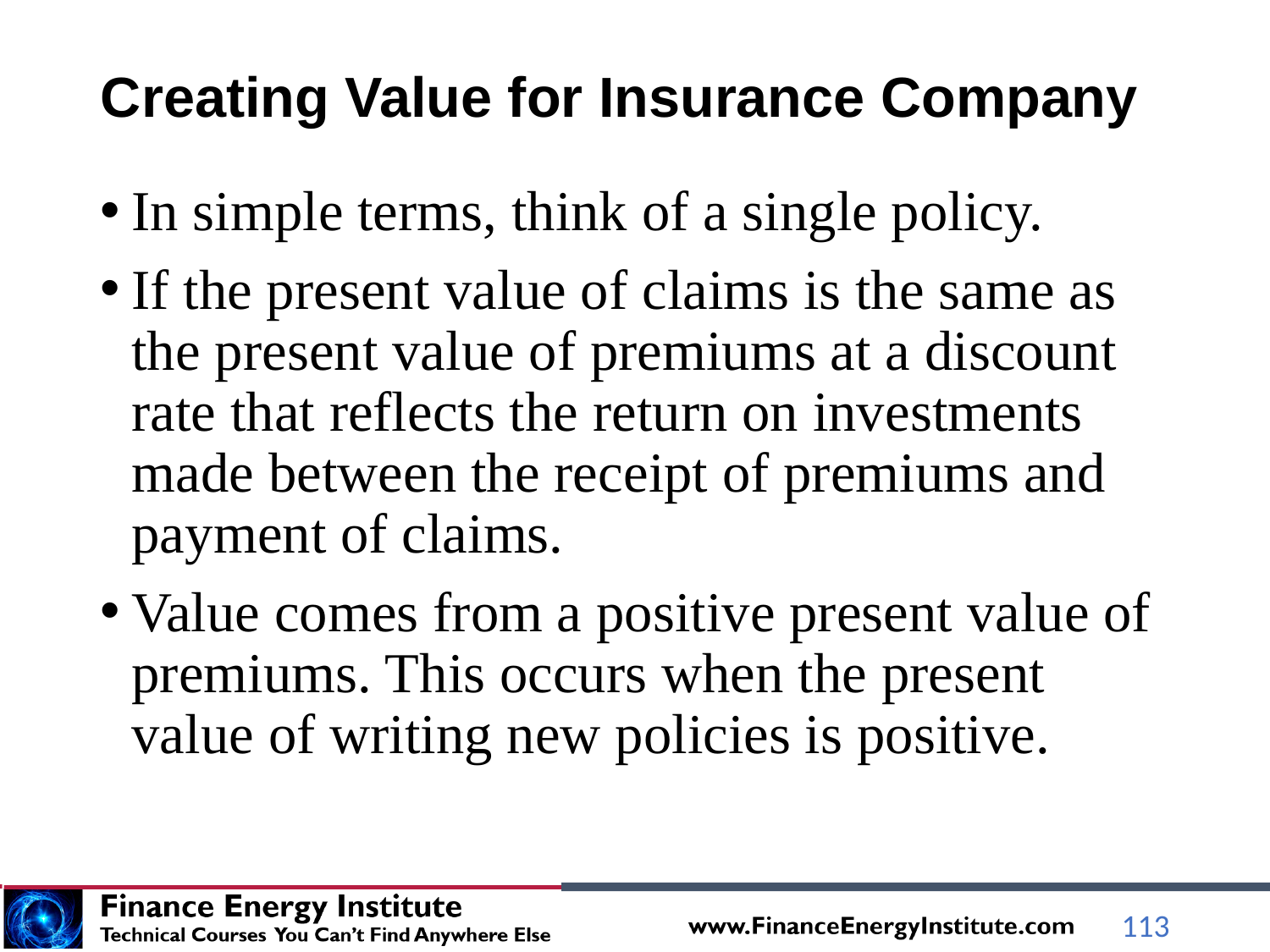

# Creating Value for Insurance Company
In simple terms, think of a single policy.
If the present value of claims is the same as the present value of premiums at a discount rate that reflects the return on investments made between the receipt of premiums and payment of claims.
Value comes from a positive present value of premiums. This occurs when the present value of writing new policies is positive.
113